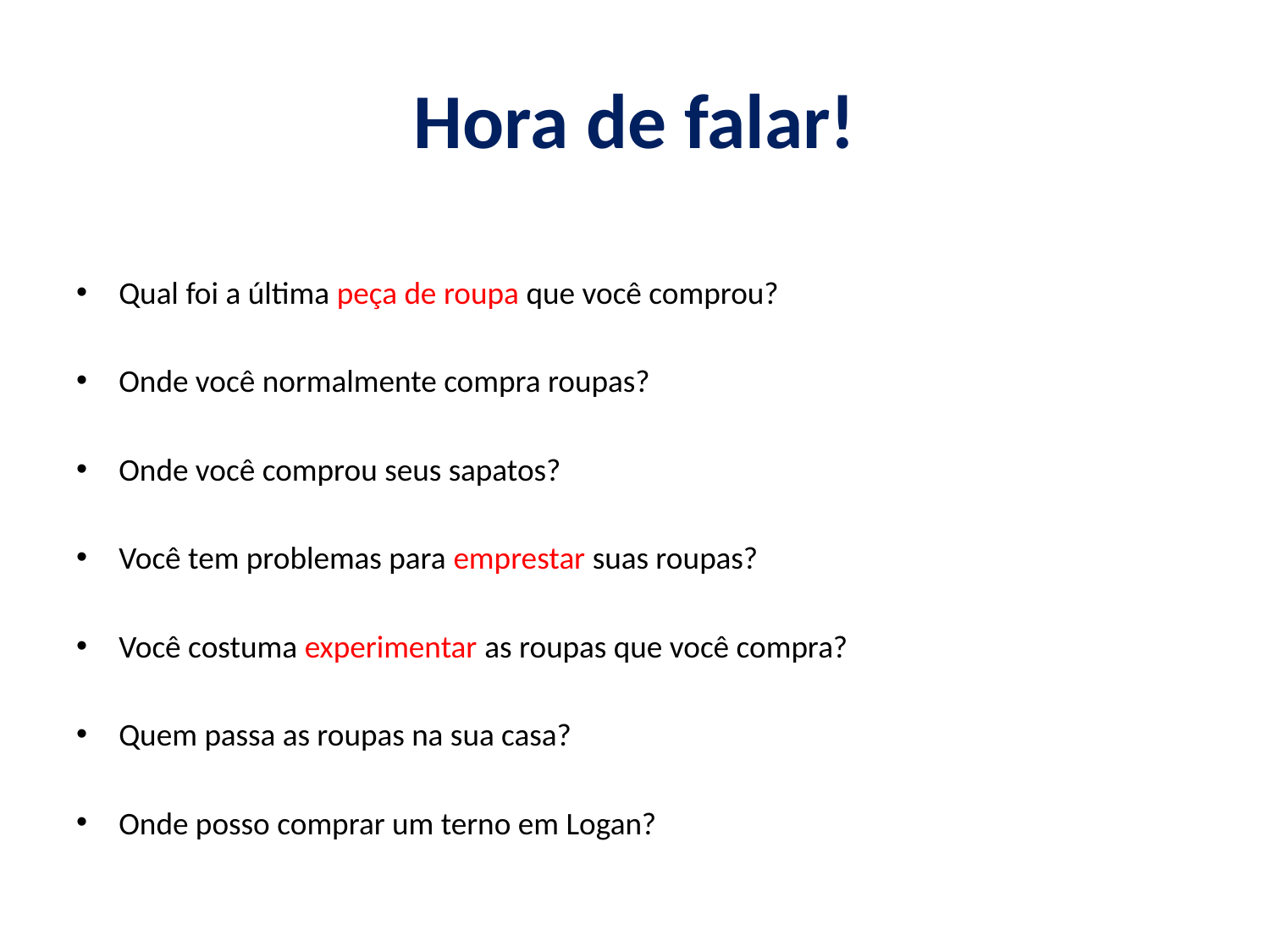

# Hora de falar!

Qual foi a última peça de roupa que você comprou?

Onde você normalmente compra roupas?

Onde você comprou seus sapatos?

Você tem problemas para emprestar suas roupas?

Você costuma experimentar as roupas que você compra?

Quem passa as roupas na sua casa?

Onde posso comprar um terno em Logan?